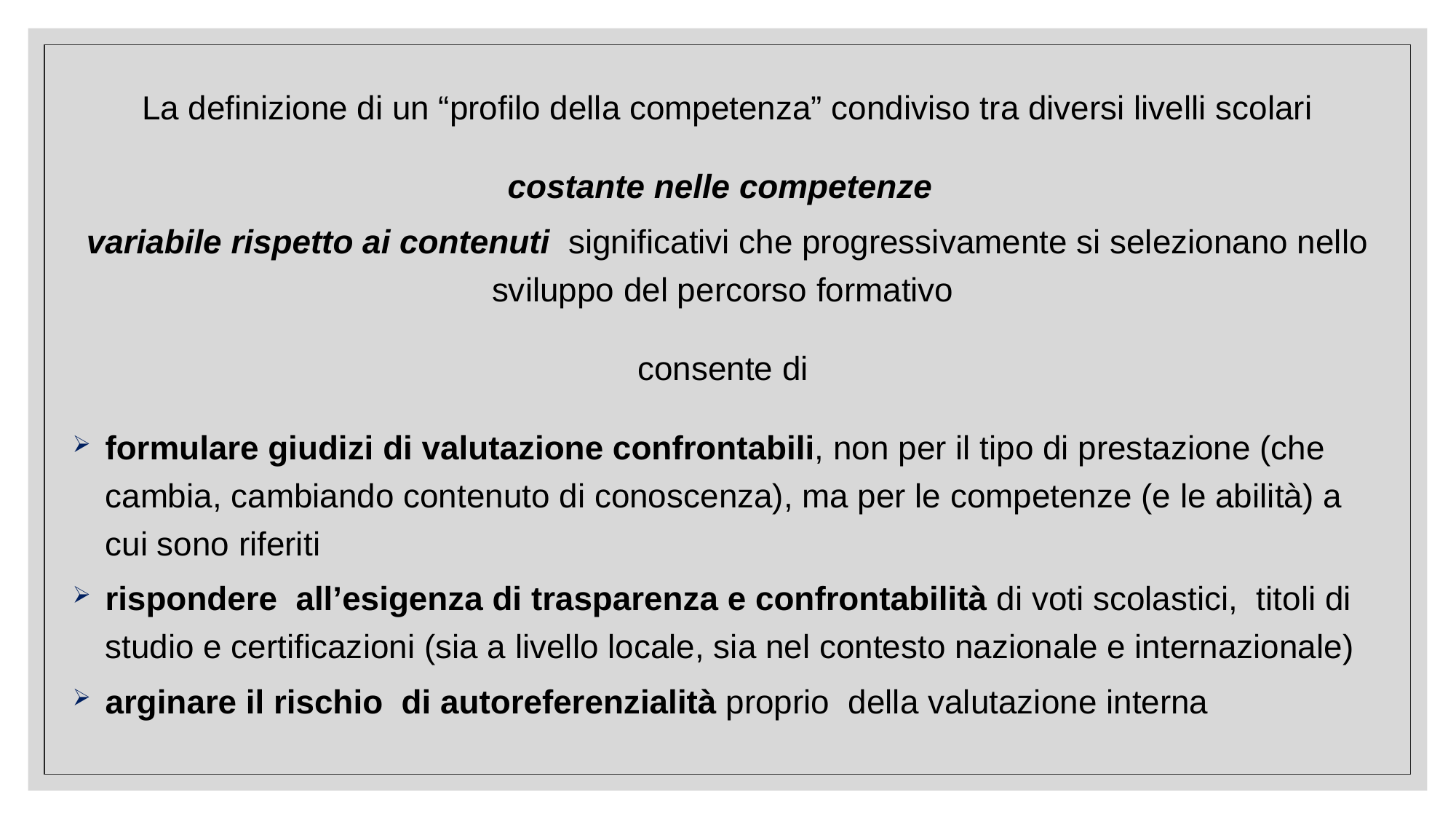

La definizione di un “profilo della competenza” condiviso tra diversi livelli scolari

 costante nelle competenze
variabile rispetto ai contenuti  significativi che progressivamente si selezionano nello sviluppo del percorso formativo

consente di

formulare giudizi di valutazione confrontabili, non per il tipo di prestazione (che cambia, cambiando contenuto di conoscenza), ma per le competenze (e le abilità) a cui sono riferiti
rispondere  all’esigenza di trasparenza e confrontabilità di voti scolastici,  titoli di studio e certificazioni (sia a livello locale, sia nel contesto nazionale e internazionale)
arginare il rischio  di autoreferenzialità proprio  della valutazione interna